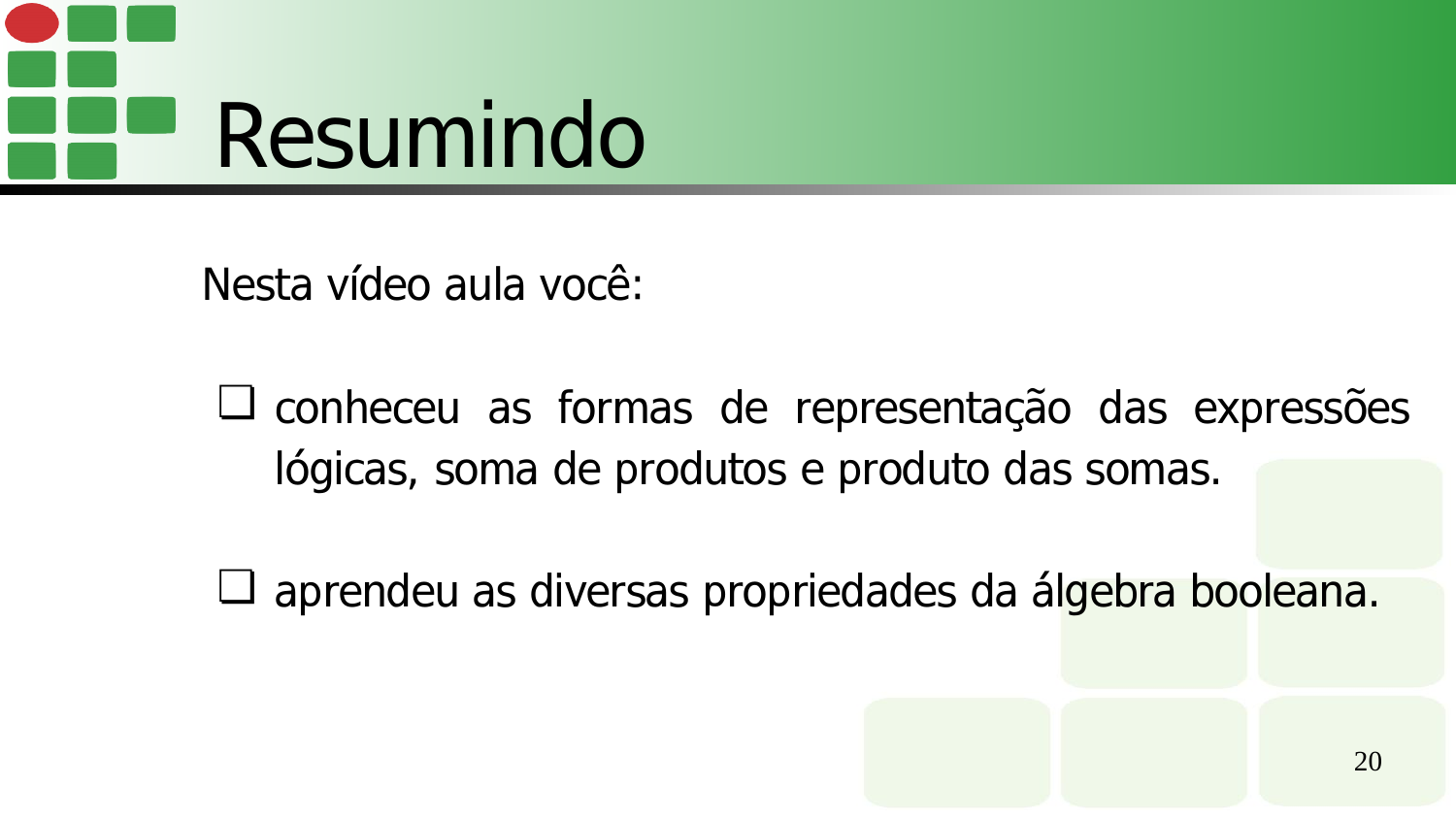

Resumindo
Nesta vídeo aula você:

conheceu as formas de representação das expressões lógicas, soma de produtos e produto das somas.

aprendeu as diversas propriedades da álgebra booleana.
20